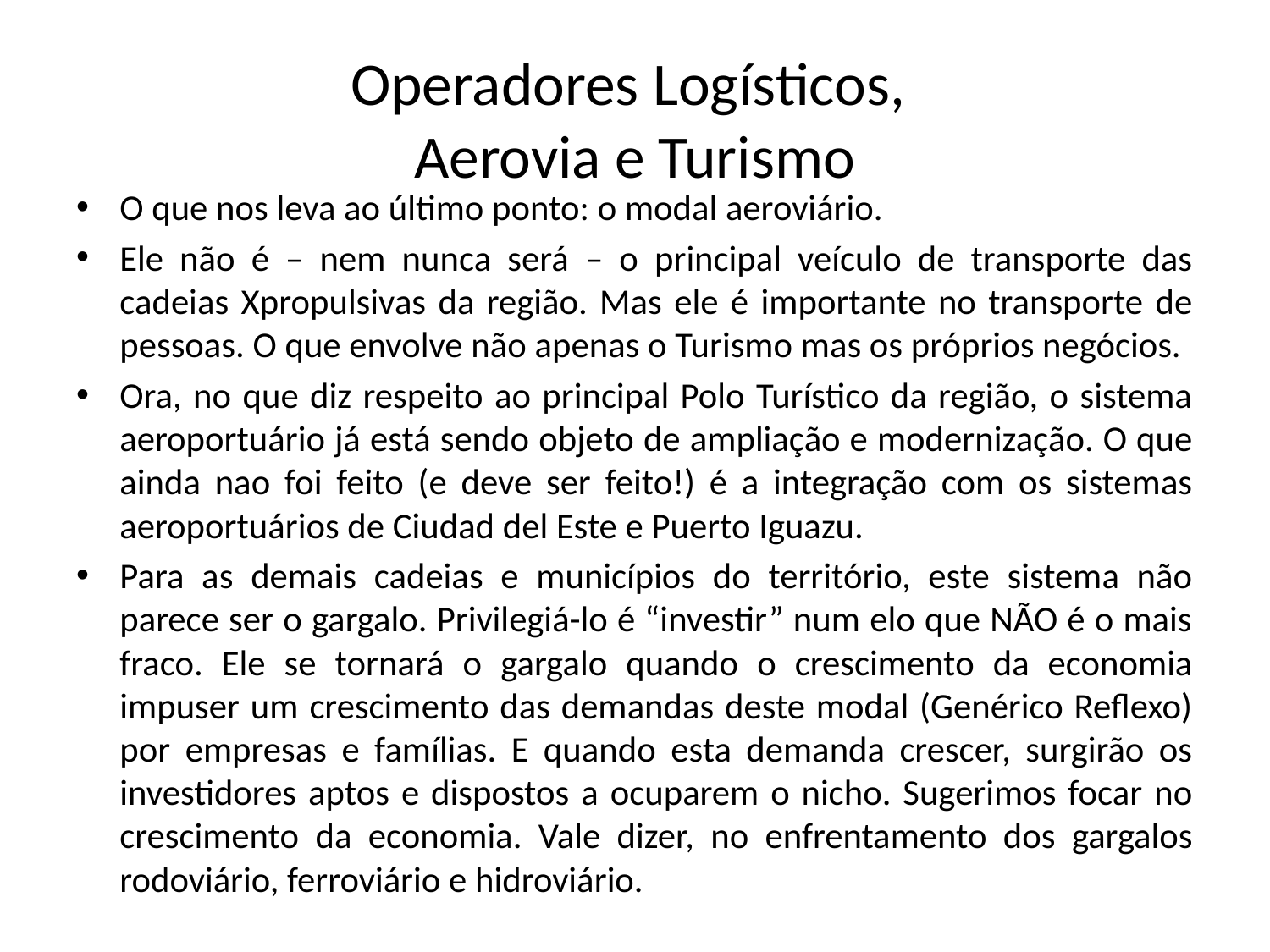

# Operadores Logísticos, Aerovia e Turismo
O que nos leva ao último ponto: o modal aeroviário.
Ele não é – nem nunca será – o principal veículo de transporte das cadeias Xpropulsivas da região. Mas ele é importante no transporte de pessoas. O que envolve não apenas o Turismo mas os próprios negócios.
Ora, no que diz respeito ao principal Polo Turístico da região, o sistema aeroportuário já está sendo objeto de ampliação e modernização. O que ainda nao foi feito (e deve ser feito!) é a integração com os sistemas aeroportuários de Ciudad del Este e Puerto Iguazu.
Para as demais cadeias e municípios do território, este sistema não parece ser o gargalo. Privilegiá-lo é “investir” num elo que NÃO é o mais fraco. Ele se tornará o gargalo quando o crescimento da economia impuser um crescimento das demandas deste modal (Genérico Reflexo) por empresas e famílias. E quando esta demanda crescer, surgirão os investidores aptos e dispostos a ocuparem o nicho. Sugerimos focar no crescimento da economia. Vale dizer, no enfrentamento dos gargalos rodoviário, ferroviário e hidroviário.